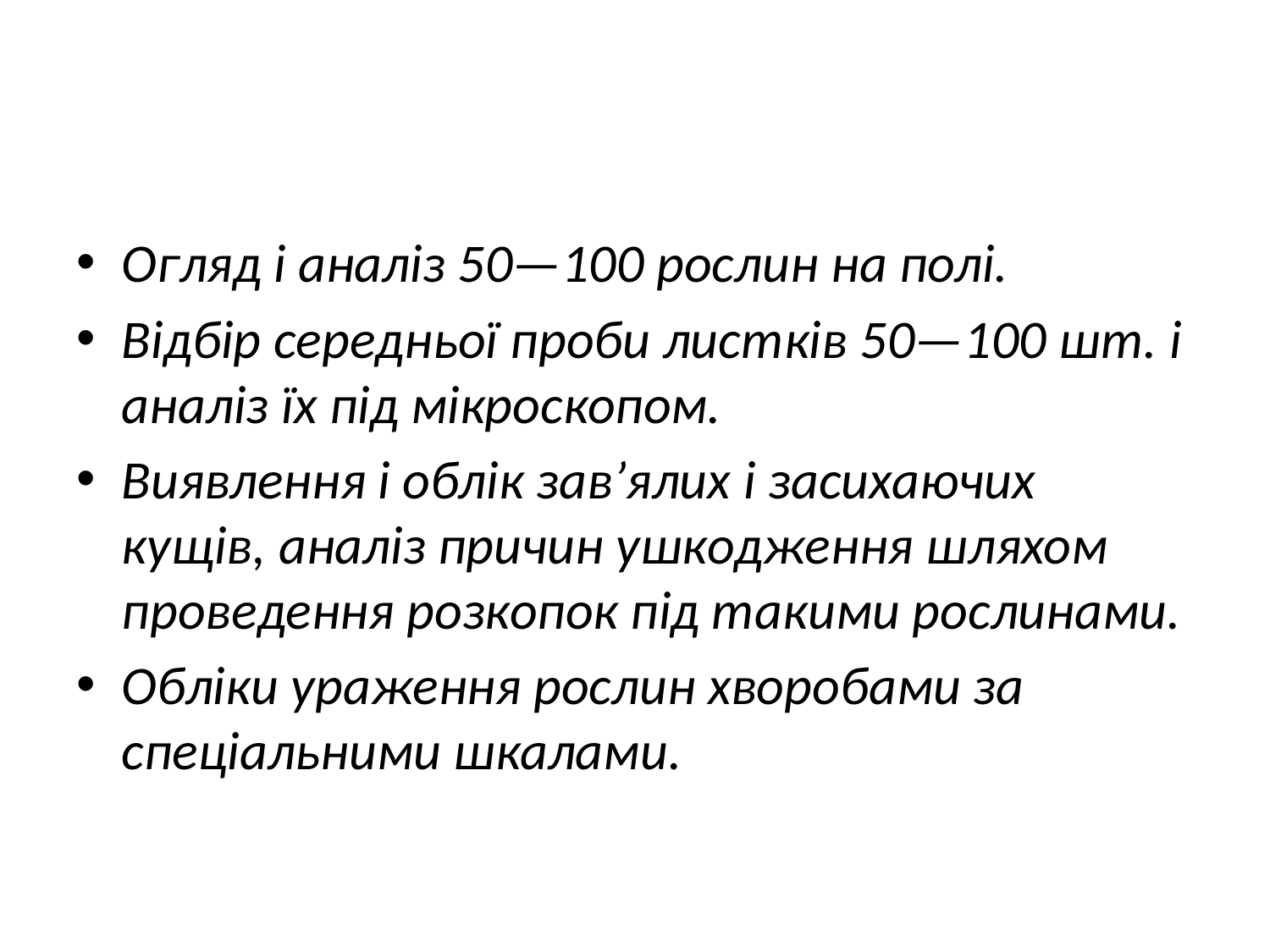

Огляд і аналіз 50—100 рослин на полі.
Відбір середньої проби листків 50—100 шт. і аналіз їх під мікроскопом.
Виявлення і облік зав’ялих і засихаючих кущів, аналіз причин ушкодження шляхом проведення розкопок під такими рослинами.
Обліки ураження рослин хворобами за спеціальними шкалами.